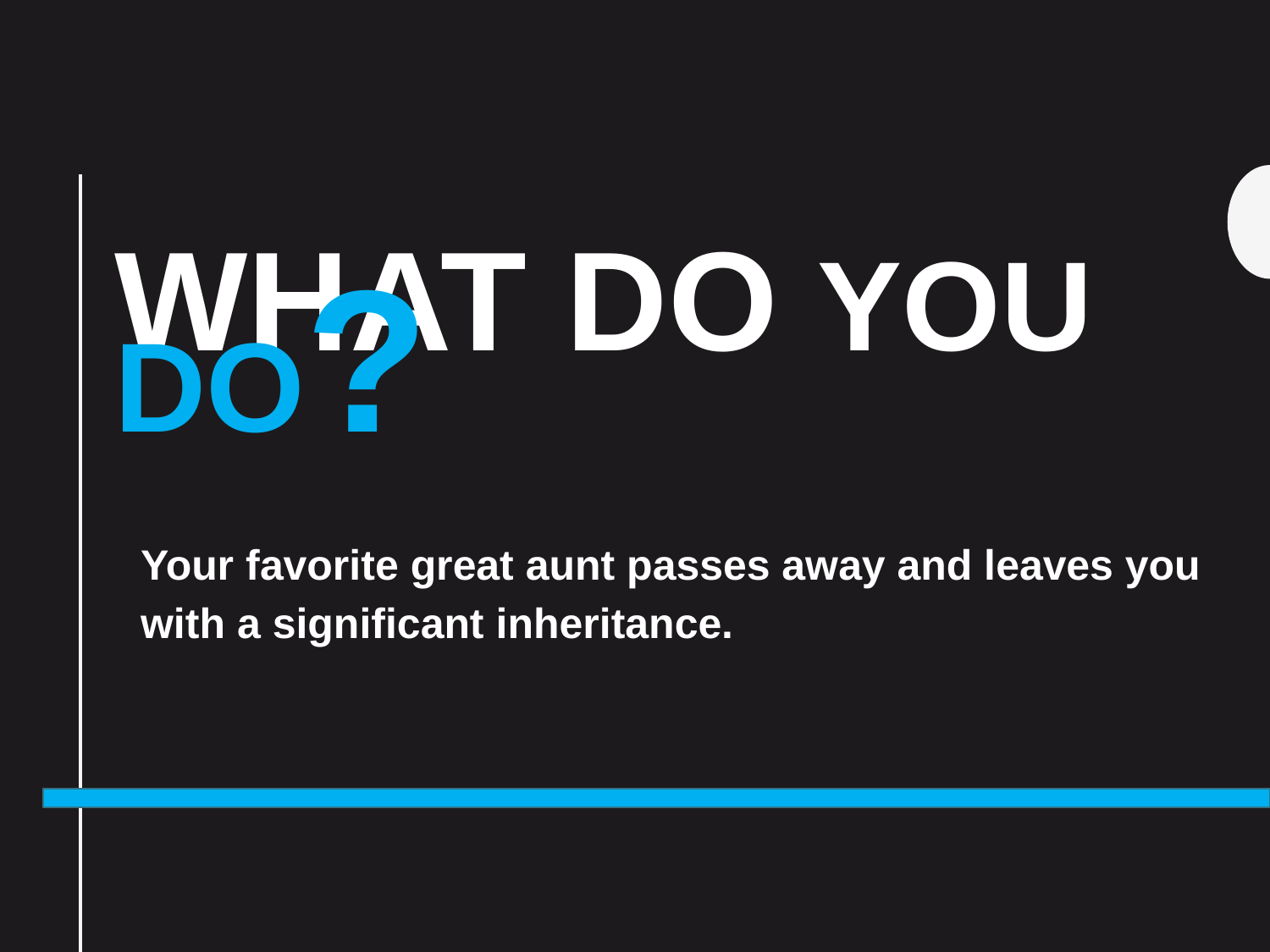

# What do you do?
Your favorite great aunt passes away and leaves you
with a significant inheritance.